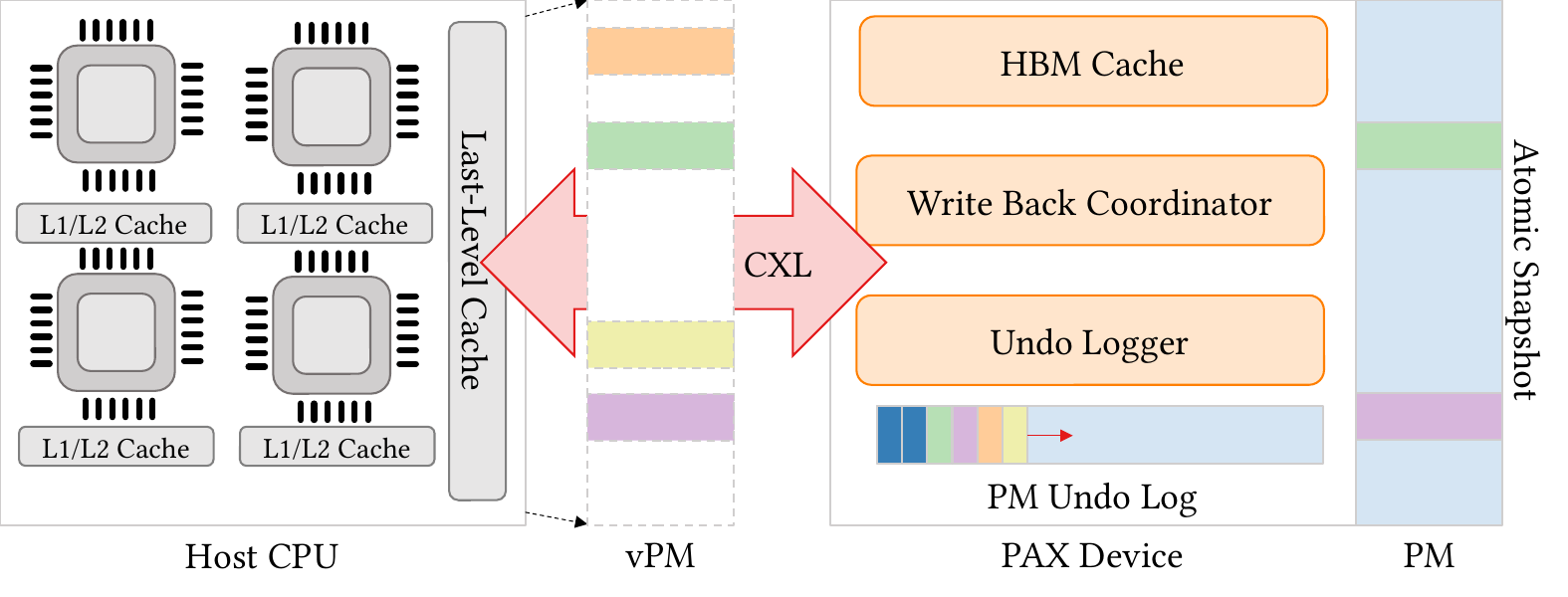

HBM Cache

Write Back Coordinator
Atomic Snapshot
Undo Logger

PM Undo Log
PAX Device
PM

                    CXL
L1/L2 Cache
L1/L2 Cache
Last-Level Cache

L1/L2 Cache
L1/L2 Cache
vPM
Host CPU